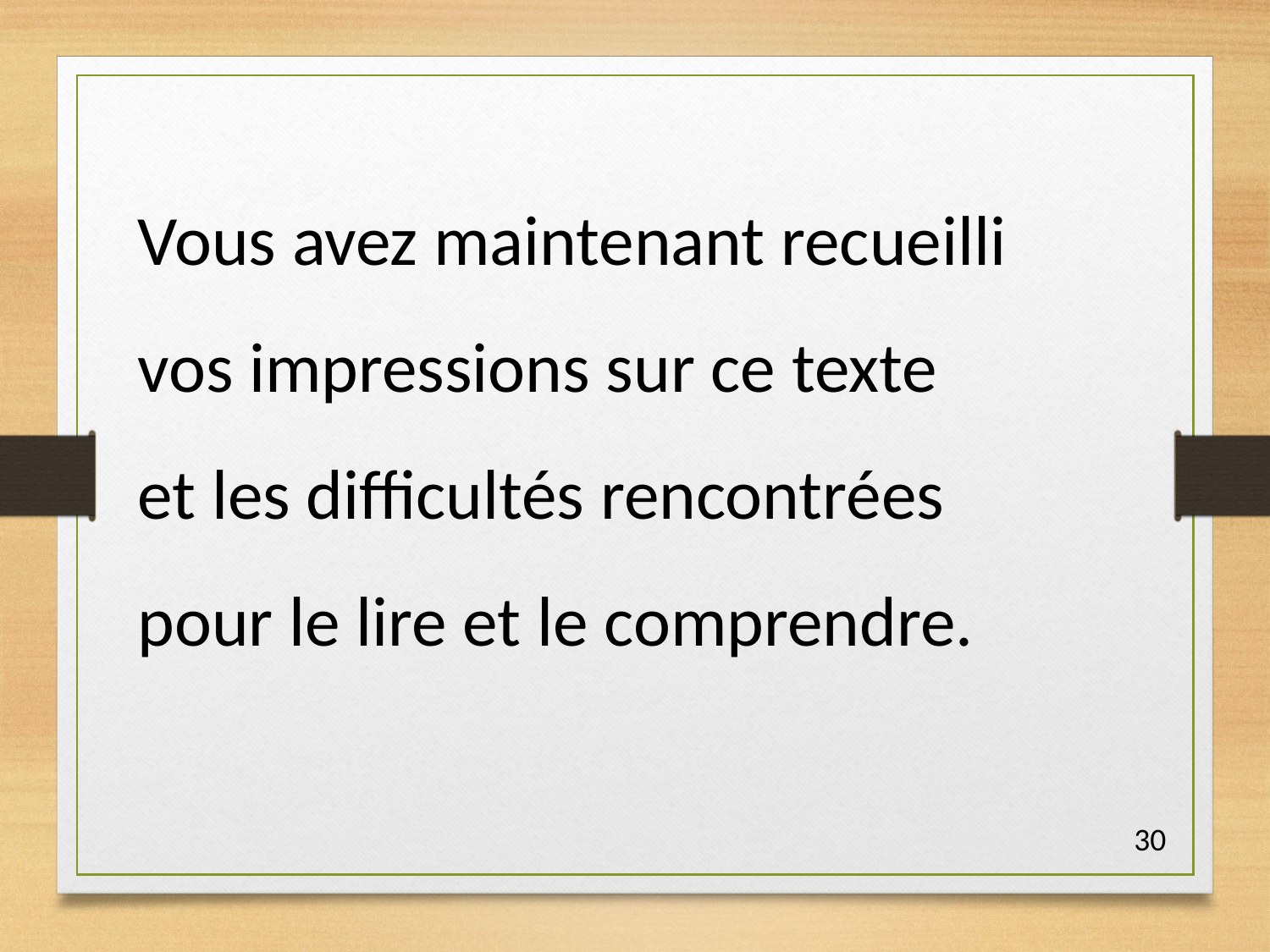

Vous avez maintenant recueilli
vos impressions sur ce texte
et les difficultés rencontrées
pour le lire et le comprendre.
30